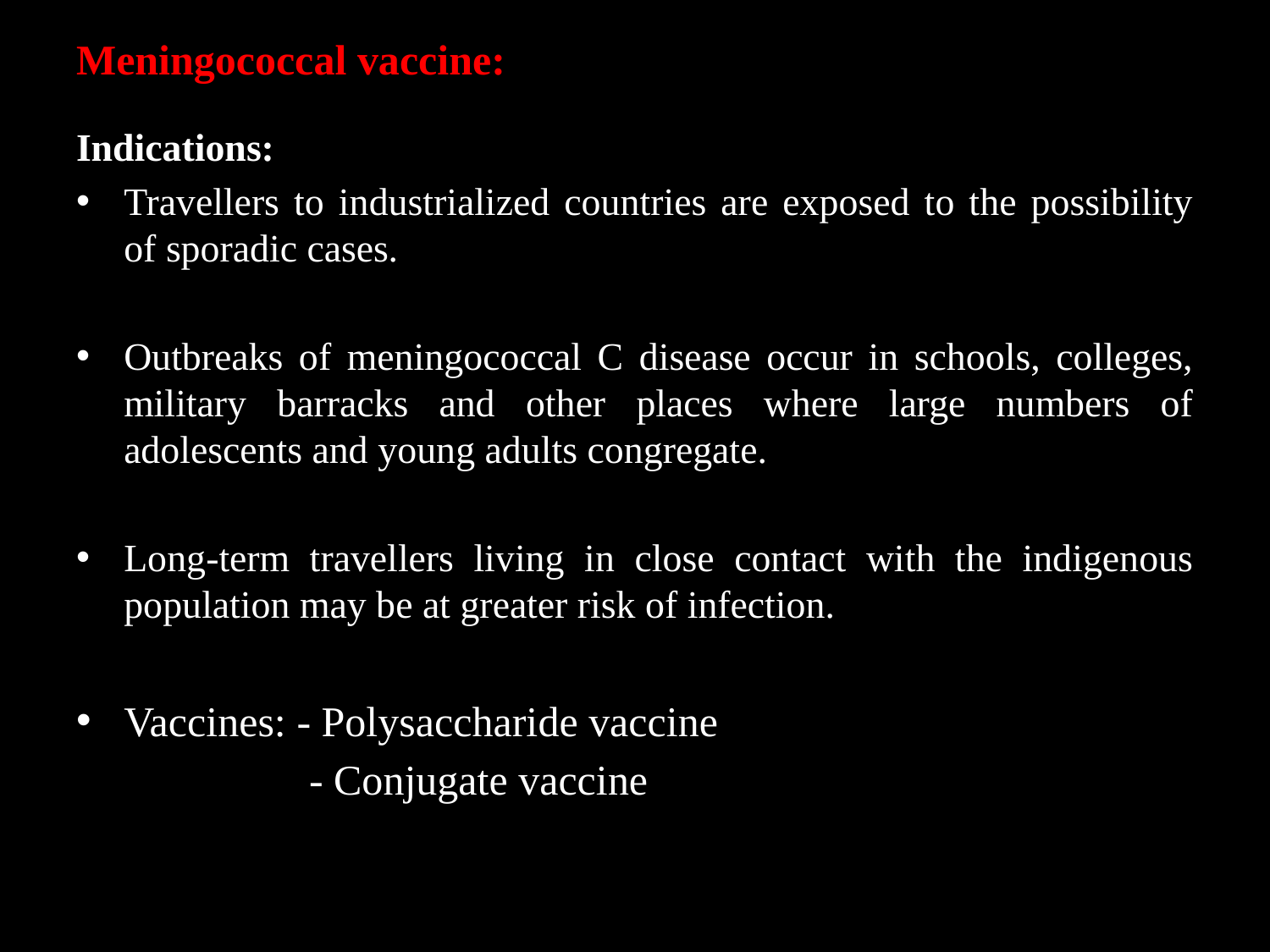

# Meningococcal vaccine:
Indications:
Travellers to industrialized countries are exposed to the possibility of sporadic cases.

Outbreaks of meningococcal C disease occur in schools, colleges, military barracks and other places where large numbers of adolescents and young adults congregate.

Long-term travellers living in close contact with the indigenous population may be at greater risk of infection.

Vaccines: - Polysaccharide vaccine
                      - Conjugate vaccine